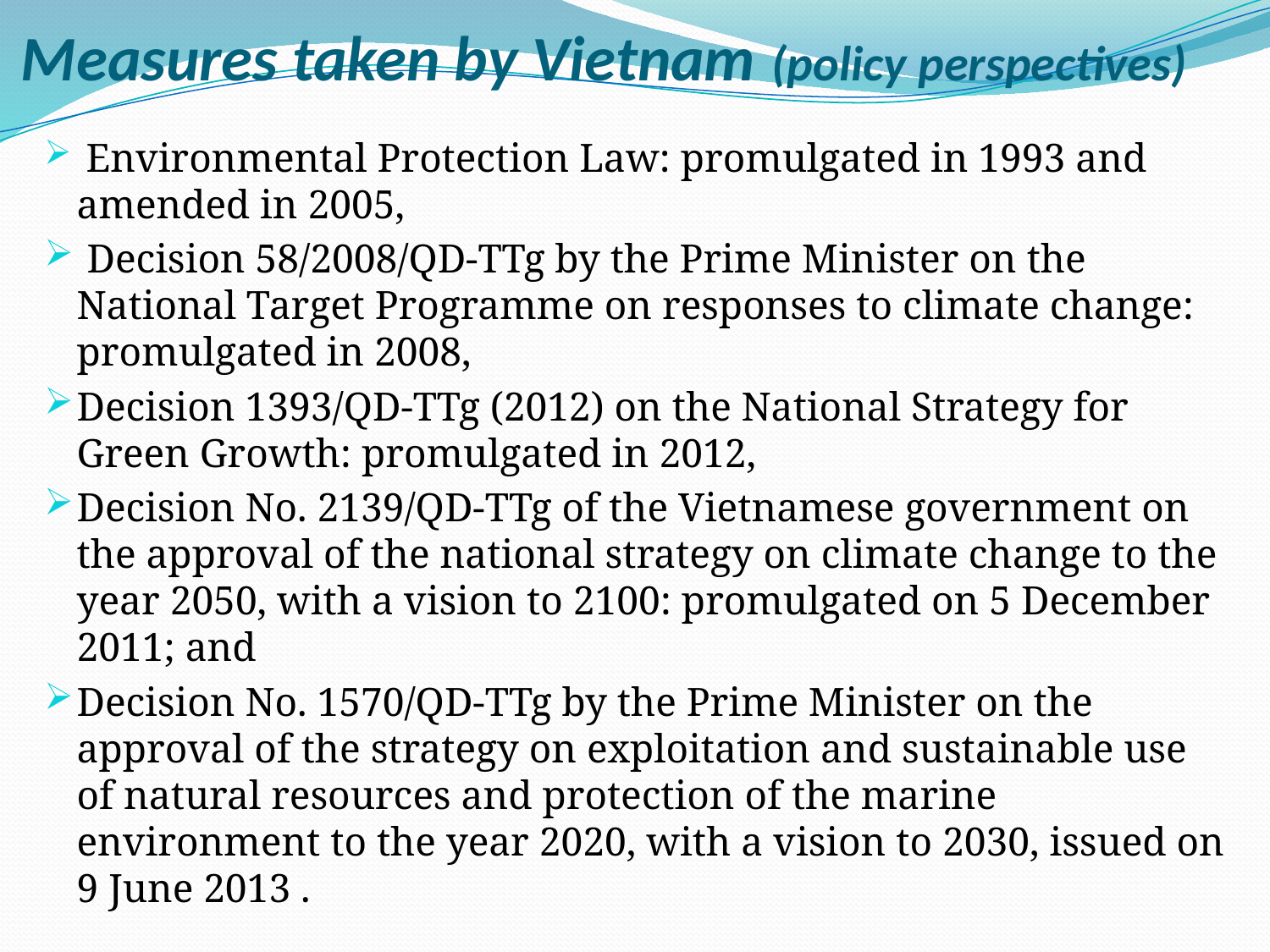

# Measures taken by Vietnam (policy perspectives)
 Environmental Protection Law: promulgated in 1993 and amended in 2005,
 Decision 58/2008/QD-TTg by the Prime Minister on the National Target Programme on responses to climate change: promulgated in 2008,
Decision 1393/QD-TTg (2012) on the National Strategy for Green Growth: promulgated in 2012,
Decision No. 2139/QD-TTg of the Vietnamese government on the approval of the national strategy on climate change to the year 2050, with a vision to 2100: promulgated on 5 December 2011; and
Decision No. 1570/QD-TTg by the Prime Minister on the approval of the strategy on exploitation and sustainable use of natural resources and protection of the marine environment to the year 2020, with a vision to 2030, issued on 9 June 2013 .